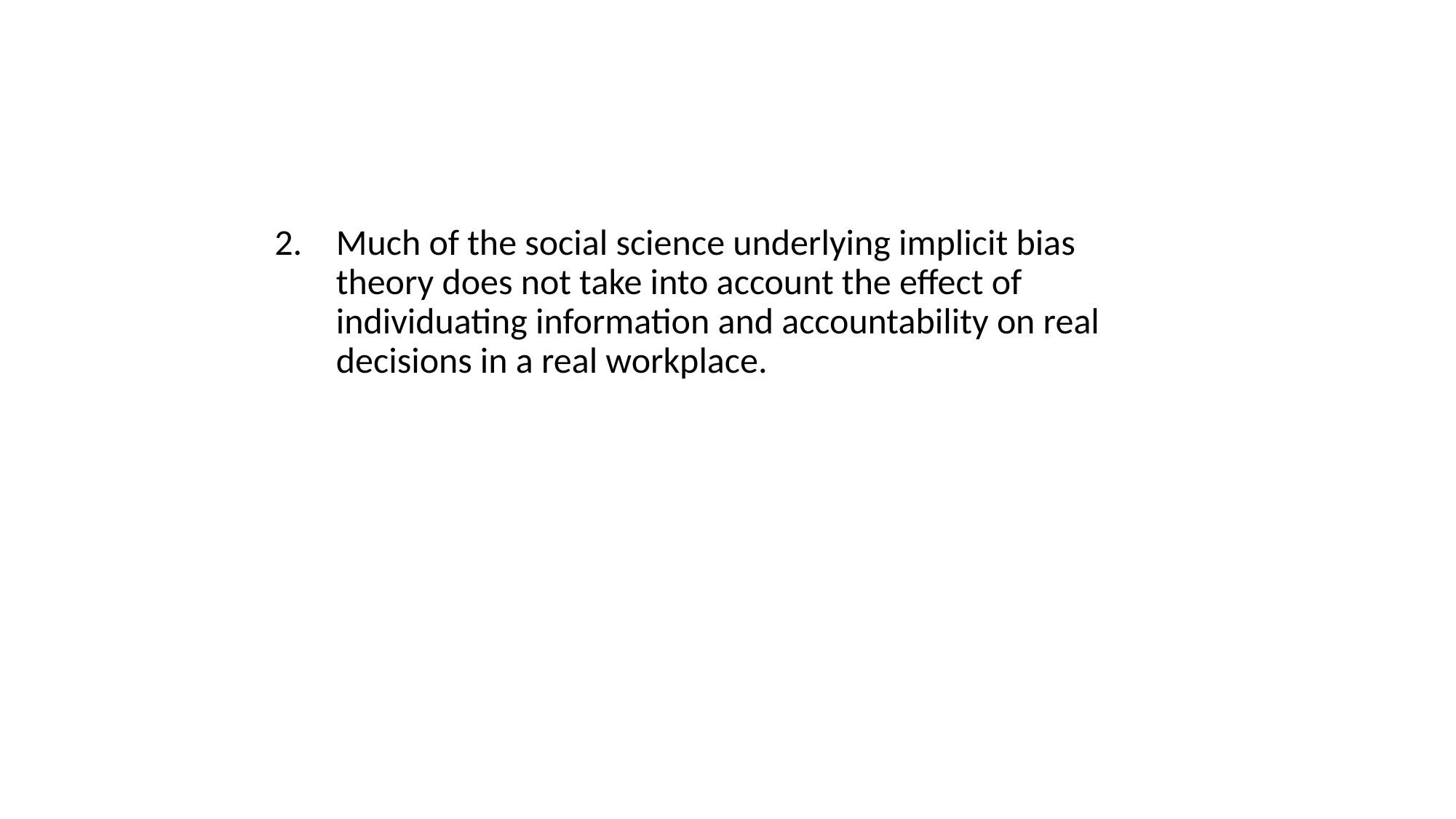

#
Much of the social science underlying implicit bias theory does not take into account the effect of individuating information and accountability on real decisions in a real workplace.